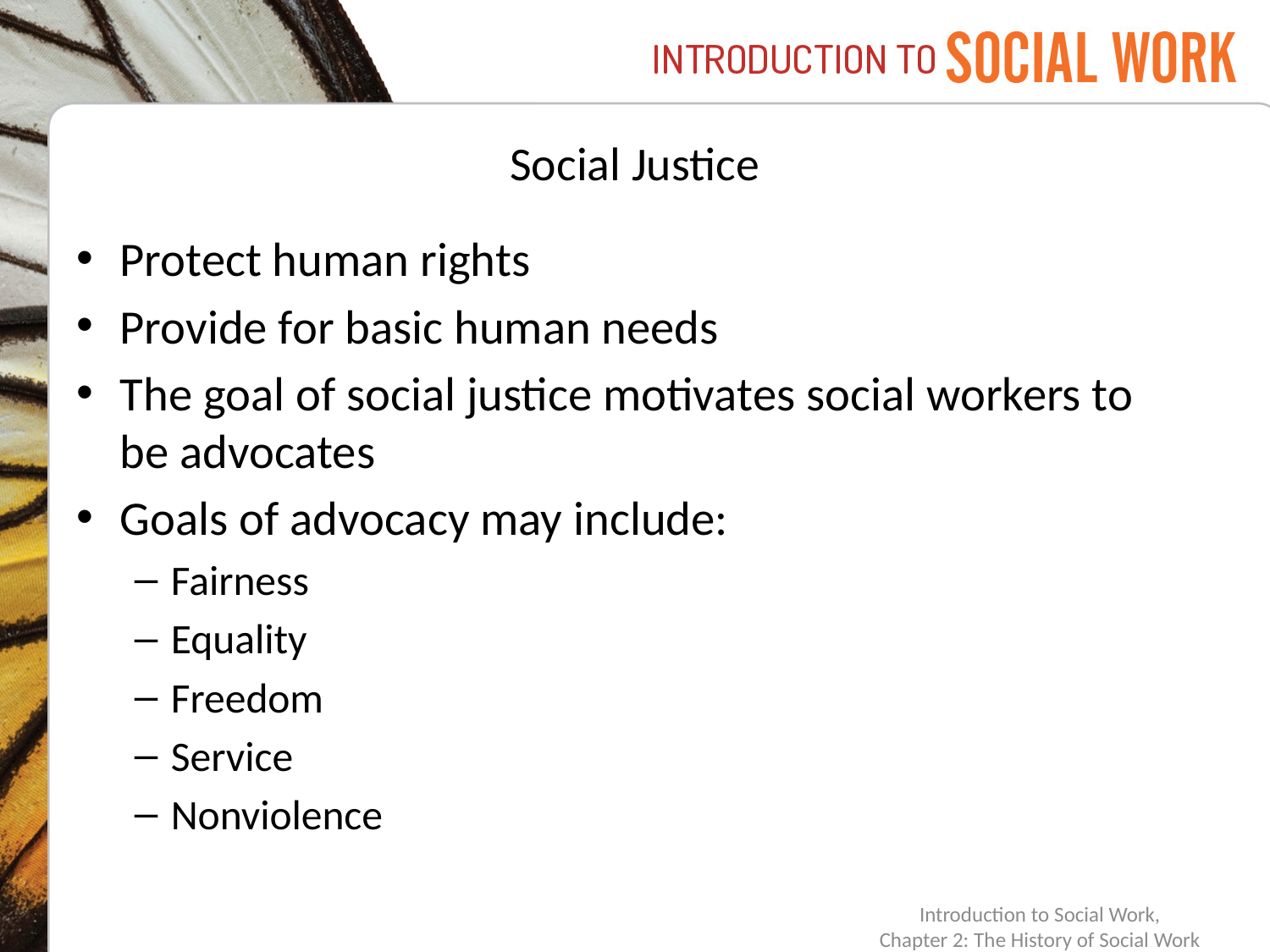

# Social Justice
Protect human rights
Provide for basic human needs
The goal of social justice motivates social workers to be advocates
Goals of advocacy may include:
Fairness
Equality
Freedom
Service
Nonviolence
Introduction to Social Work,
Chapter 2: The History of Social Work